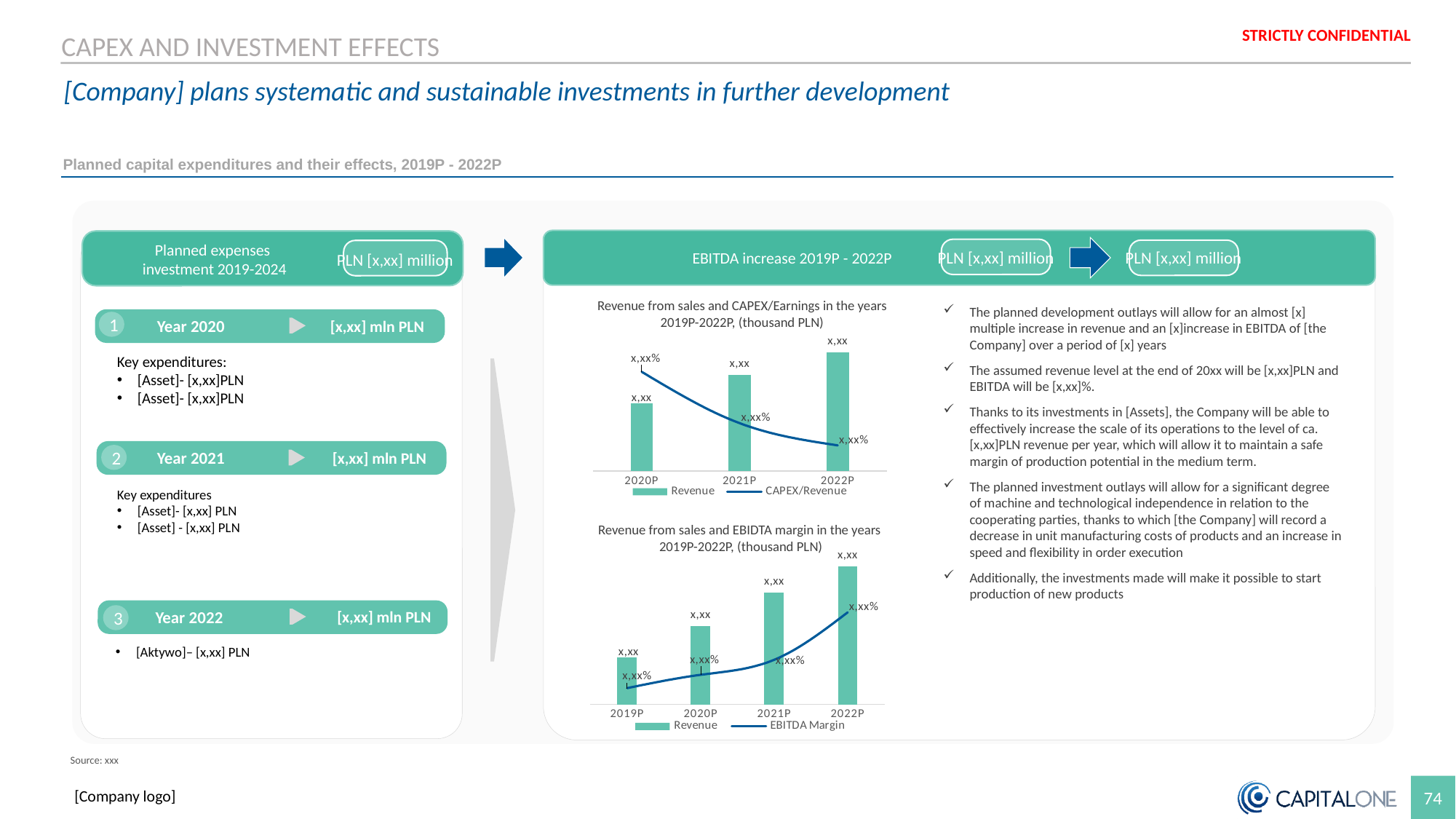

CAPEX AND INVESTMENT EFFECTS
[Company] plans systematic and sustainable investments in further development
Planned capital expenditures and their effects, 2019P - 2022P

Planned expenses
investment 2019-2024

PLN [x,xx] million
PLN [x,xx] million
EBITDA increase 2019P - 2022P
PLN [x,xx] million
Revenue from sales and CAPEX/Earnings in the years 2019P-2022P, (thousand PLN)
The planned development outlays will allow for an almost [x] multiple increase in revenue and an [x]increase in EBITDA of [the Company] over a period of [x] years
The assumed revenue level at the end of 20xx will be [x,xx]PLN and EBITDA will be [x,xx]%.
Thanks to its investments in [Assets], the Company will be able to effectively increase the scale of its operations to the level of ca. [x,xx]PLN revenue per year, which will allow it to maintain a safe margin of production potential in the medium term.
The planned investment outlays will allow for a significant degree of machine and technological independence in relation to the cooperating parties, thanks to which [the Company] will record a decrease in unit manufacturing costs of products and an increase in speed and flexibility in order execution
Additionally, the investments made will make it possible to start production of new products

Year 2020
[x,xx] mln PLN
1

Key expenditures:
[Asset]- [x,xx]PLN
[Asset]- [x,xx]PLN

### Chart

| Category | Revenue | CAPEX/Revenue |
|---|---|---|
| 2020P | 18763.994652790807 | 0.23615707006934855 |
| 2021P | 26750.59619647258 | 0.1136423269848791 |
| 2022P | 32911.73498804339 | 0.06076859821357295 |

Year 2021
[x,xx] mln PLN
2

Key expenditures
[Asset]- [x,xx] PLN
[Asset] - [x,xx] PLN
Revenue from sales and EBIDTA margin in the years
2019P-2022P, (thousand PLN)

### Chart

| Category | Revenue | EBITDA Margin |
|---|---|---|
| 2019P | 11272.943498055285 | 0.12214924870012292 |
| 2020P | 18763.994652790807 | 0.14032420728519757 |
| 2021P | 26750.59619647258 | 0.1607529810835772 |
| 2022P | 32911.73498804339 | 0.2255273005789015 |
Year 2022
[x,xx] mln PLN
3

[Aktywo]– [x,xx] PLN
Source: xxx